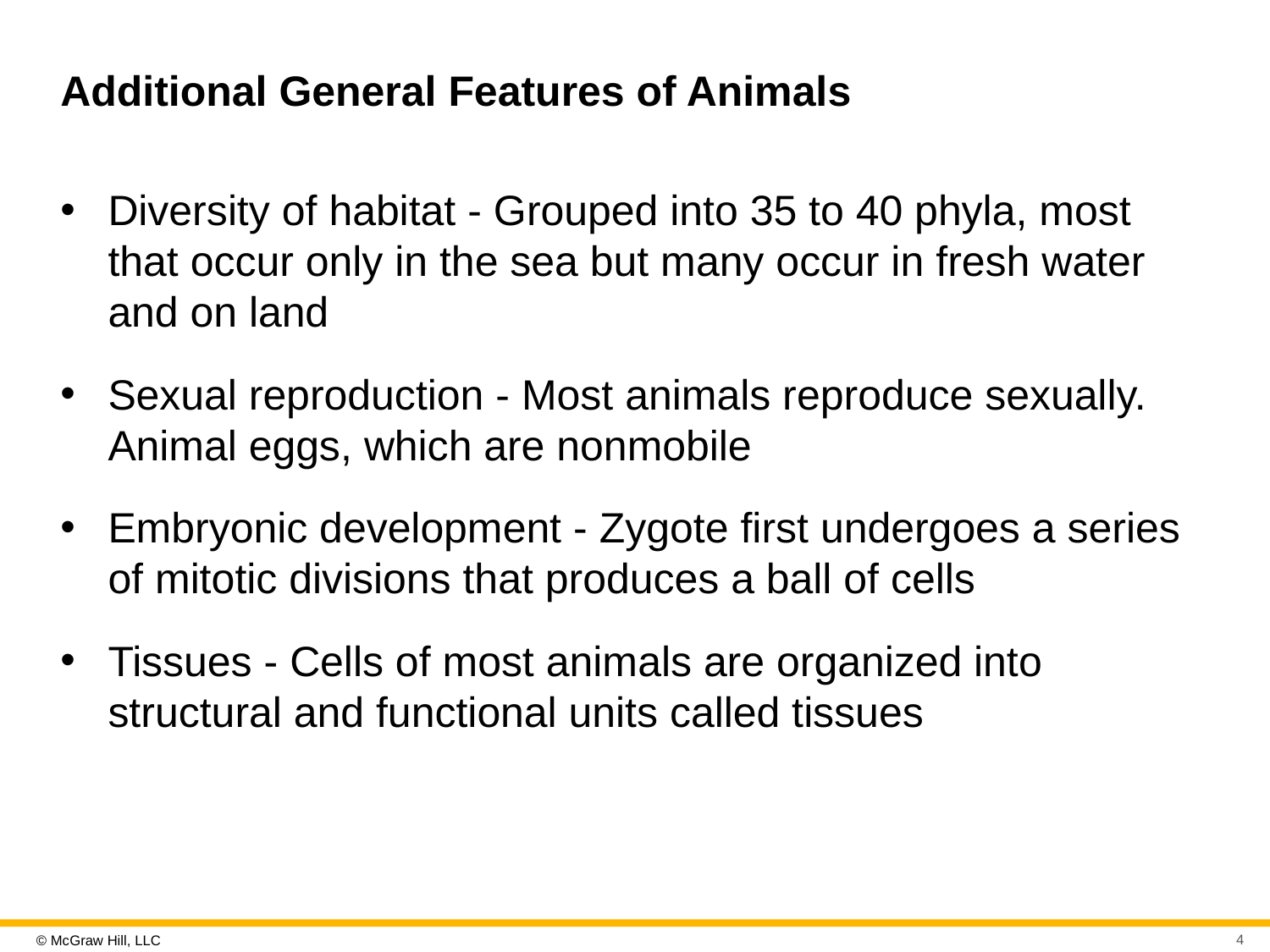

# Additional General Features of Animals
Diversity of habitat - Grouped into 35 to 40 phyla, most that occur only in the sea but many occur in fresh water and on land
Sexual reproduction - Most animals reproduce sexually. Animal eggs, which are nonmobile
Embryonic development - Zygote first undergoes a series of mitotic divisions that produces a ball of cells
Tissues - Cells of most animals are organized into structural and functional units called tissues
4